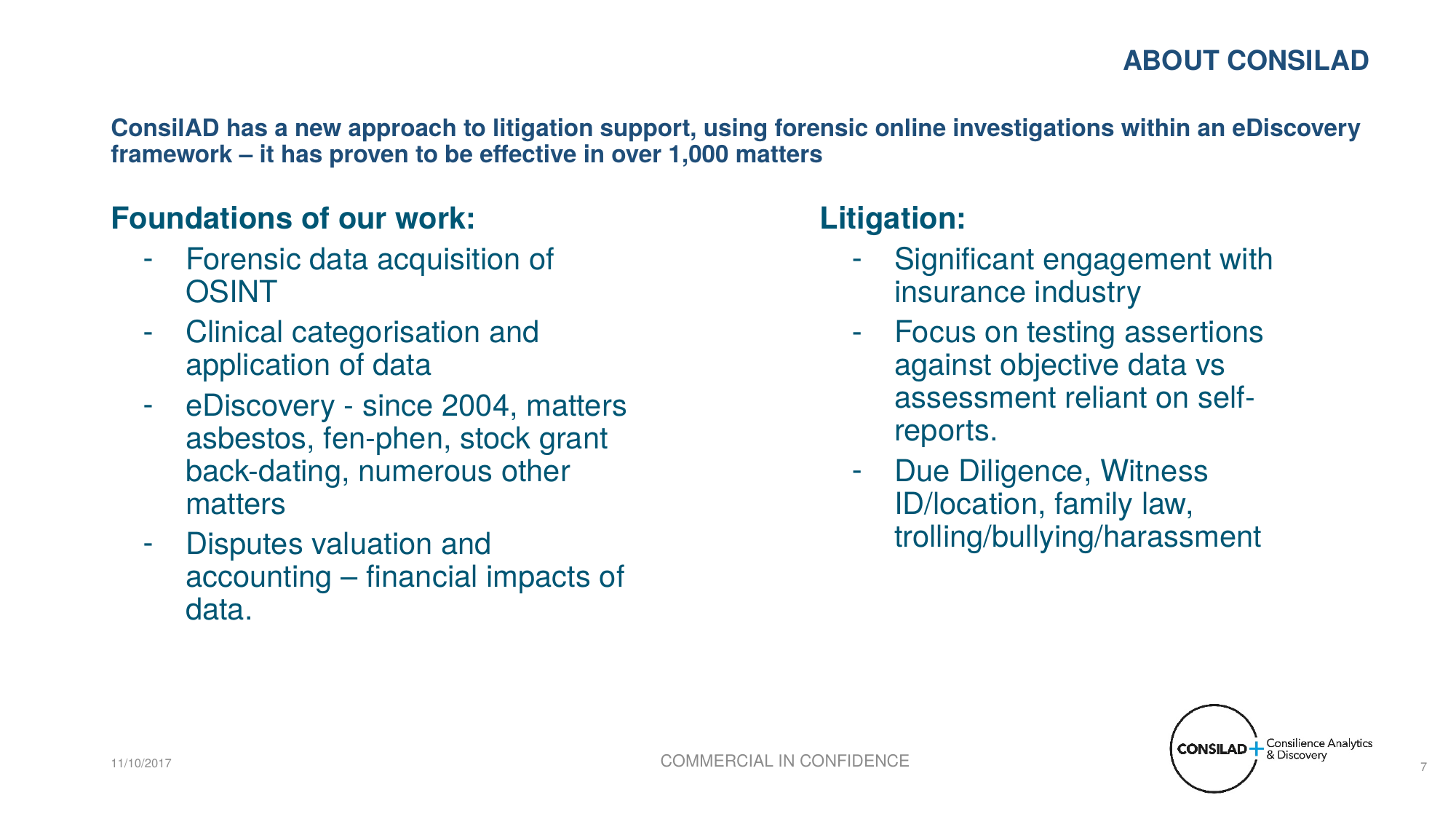

ABOUT CONSILAD
# ConsilAD has a new approach to litigation support, using forensic online investigations within an eDiscovery framework – it has proven to be effective in over 1,000 matters
Litigation:
Significant engagement with insurance industry
Focus on testing assertions against objective data vs assessment reliant on self-reports.
Due Diligence, Witness ID/location, family law, trolling/bullying/harassment
Foundations of our work:
Forensic data acquisition of OSINT
Clinical categorisation and application of data
eDiscovery - since 2004, matters asbestos, fen-phen, stock grant back-dating, numerous other matters
Disputes valuation and accounting – financial impacts of data.
COMMERCIAL IN CONFIDENCE
11/10/2017
7